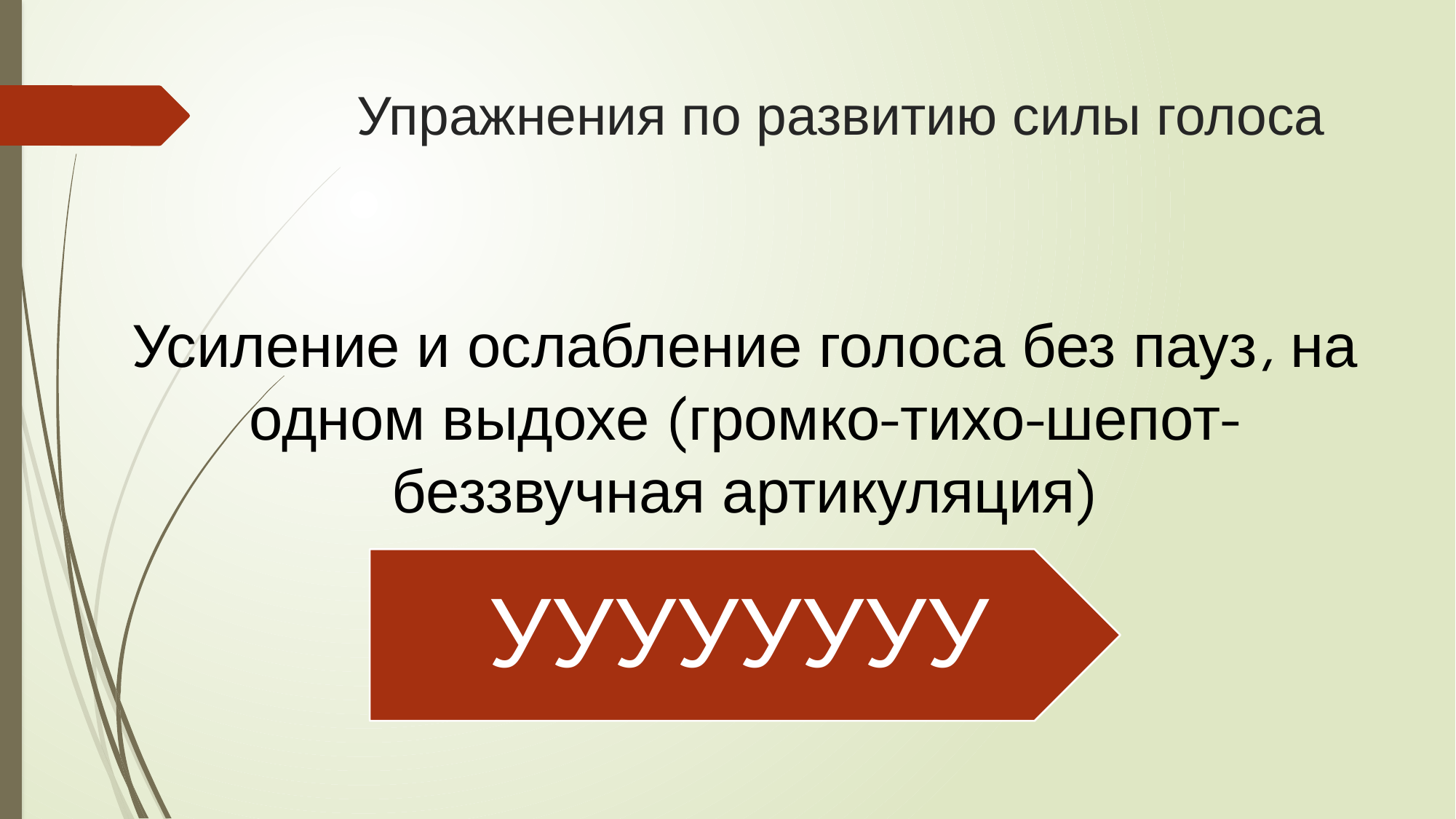

# Упражнения по развитию силы голоса
Усиление и ослабление голоса без пауз, на одном выдохе (громко-тихо-шепот-беззвучная артикуляция)
УУУУУУУУ